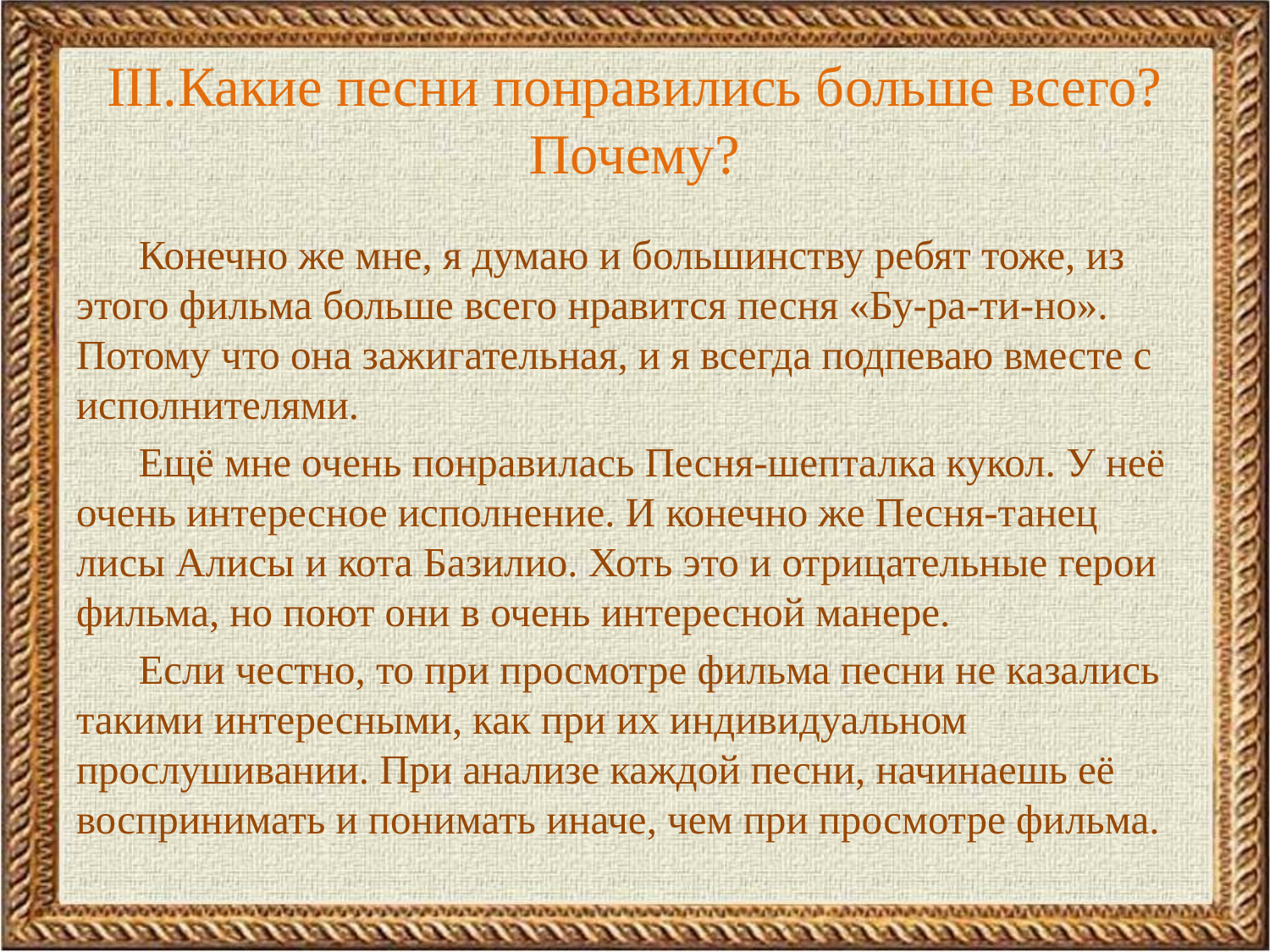

# III.Какие песни понравились больше всего? Почему?
Конечно же мне, я думаю и большинству ребят тоже, из этого фильма больше всего нравится песня «Бу-ра-ти-но». Потому что она зажигательная, и я всегда подпеваю вместе с исполнителями.
Ещё мне очень понравилась Песня-шепталка кукол. У неё очень интересное исполнение. И конечно же Песня-танец лисы Алисы и кота Базилио. Хоть это и отрицательные герои фильма, но поют они в очень интересной манере.
Если честно, то при просмотре фильма песни не казались такими интересными, как при их индивидуальном прослушивании. При анализе каждой песни, начинаешь её воспринимать и понимать иначе, чем при просмотре фильма.